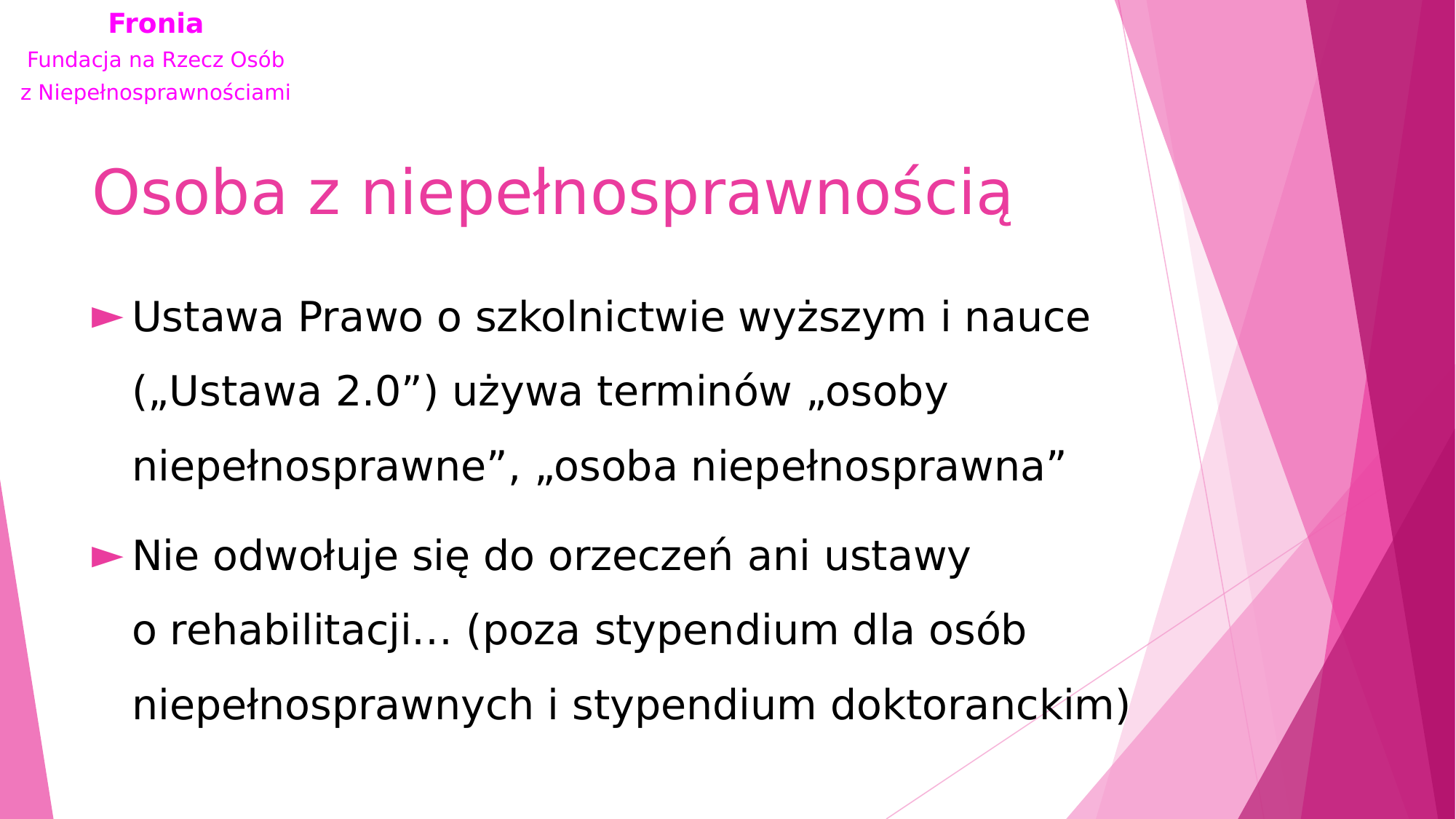

# Osoba z niepełnosprawnością
Ustawa Prawo o szkolnictwie wyższym i nauce („Ustawa 2.0”) używa terminów „osoby niepełnosprawne”, „osoba niepełnosprawna”
Nie odwołuje się do orzeczeń ani ustawy o rehabilitacji… (poza stypendium dla osób niepełnosprawnych i stypendium doktoranckim)